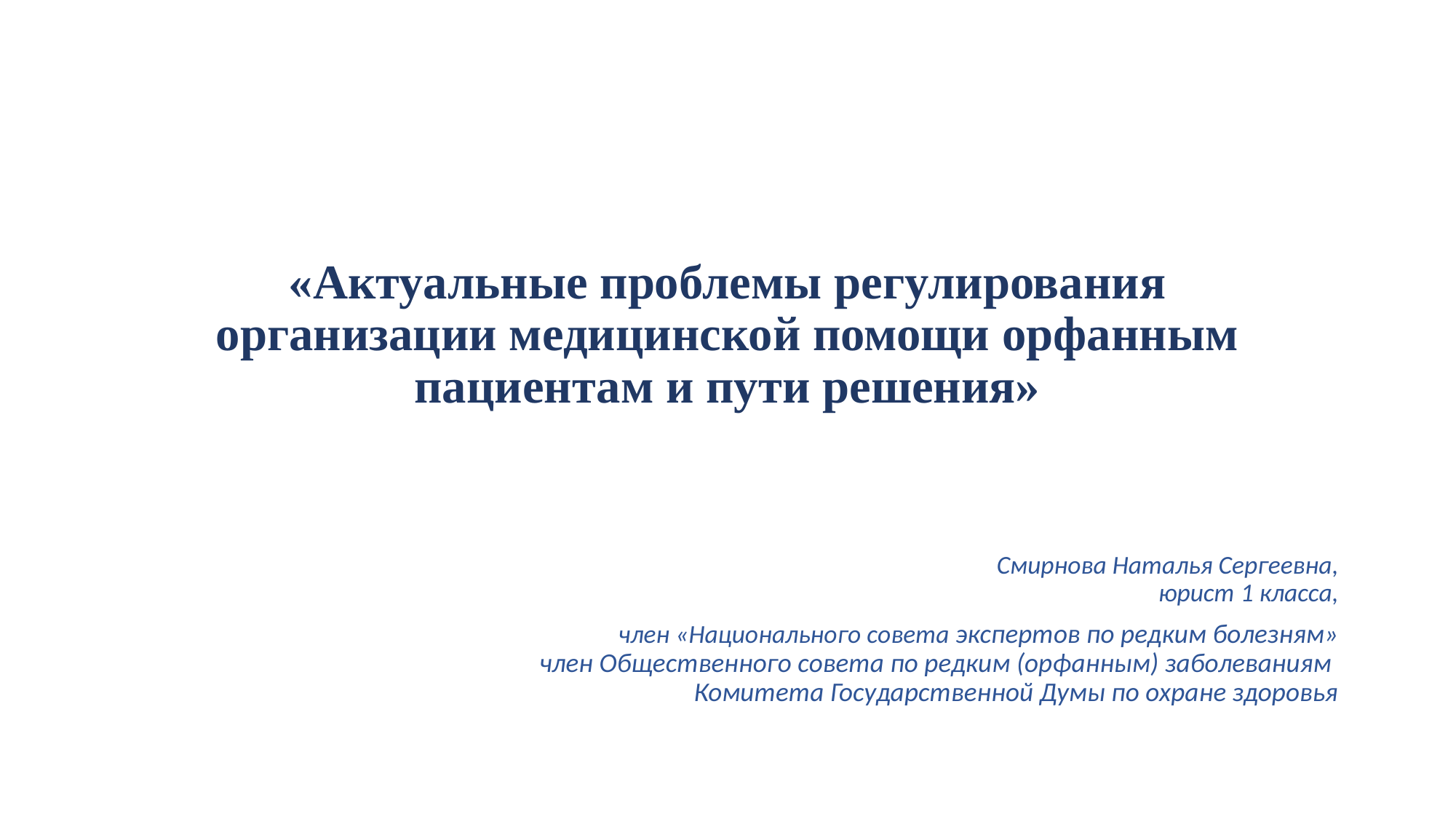

# «Актуальные проблемы регулирования организации медицинской помощи орфанным пациентам и пути решения»
Смирнова Наталья Сергеевна,
юрист 1 класса,
член «Национального совета экспертов по редким болезням»
член Общественного совета по редким (орфанным) заболеваниям
Комитета Государственной Думы по охране здоровья